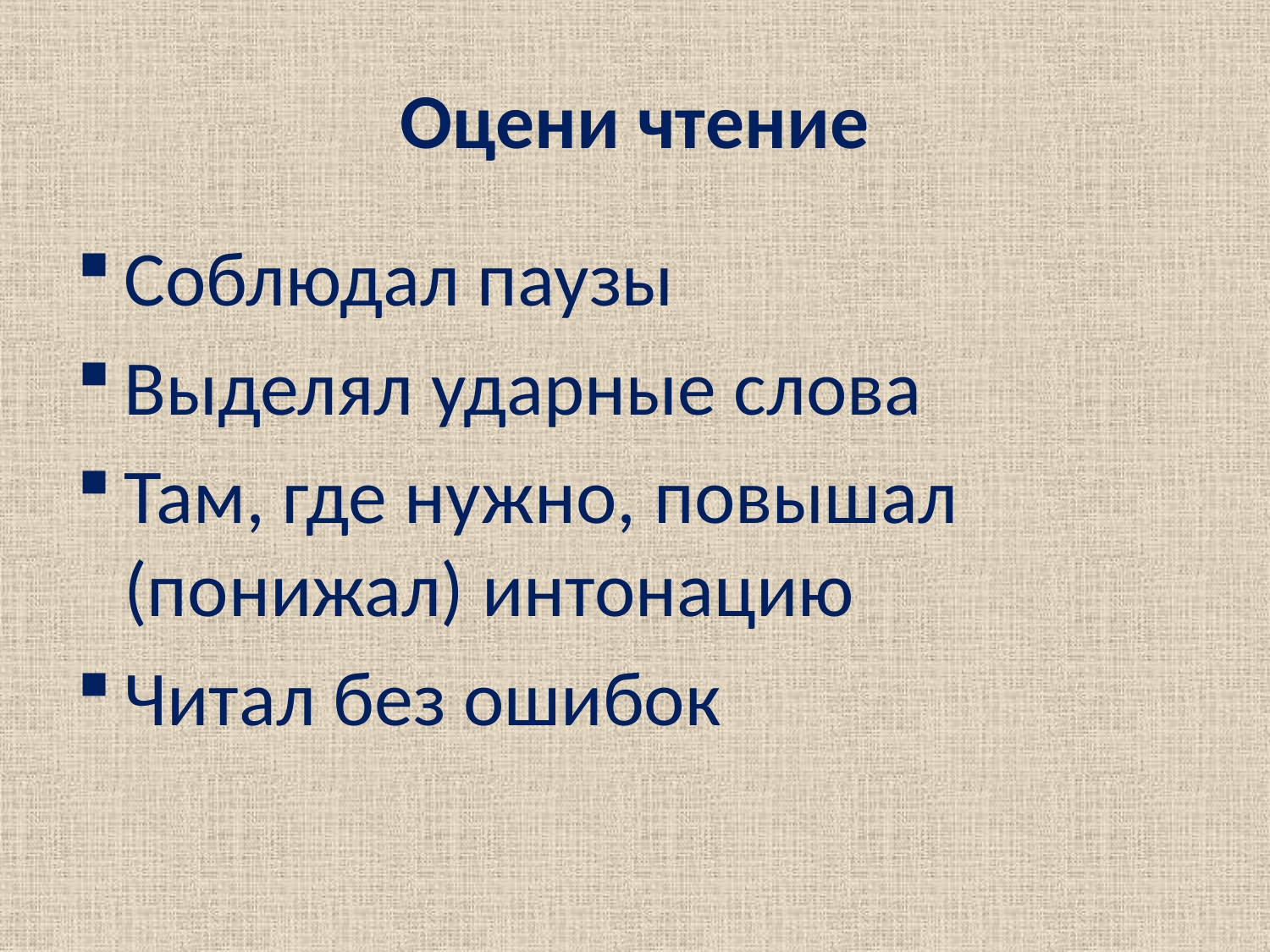

# Оцени чтение
Соблюдал паузы
Выделял ударные слова
Там, где нужно, повышал (понижал) интонацию
Читал без ошибок